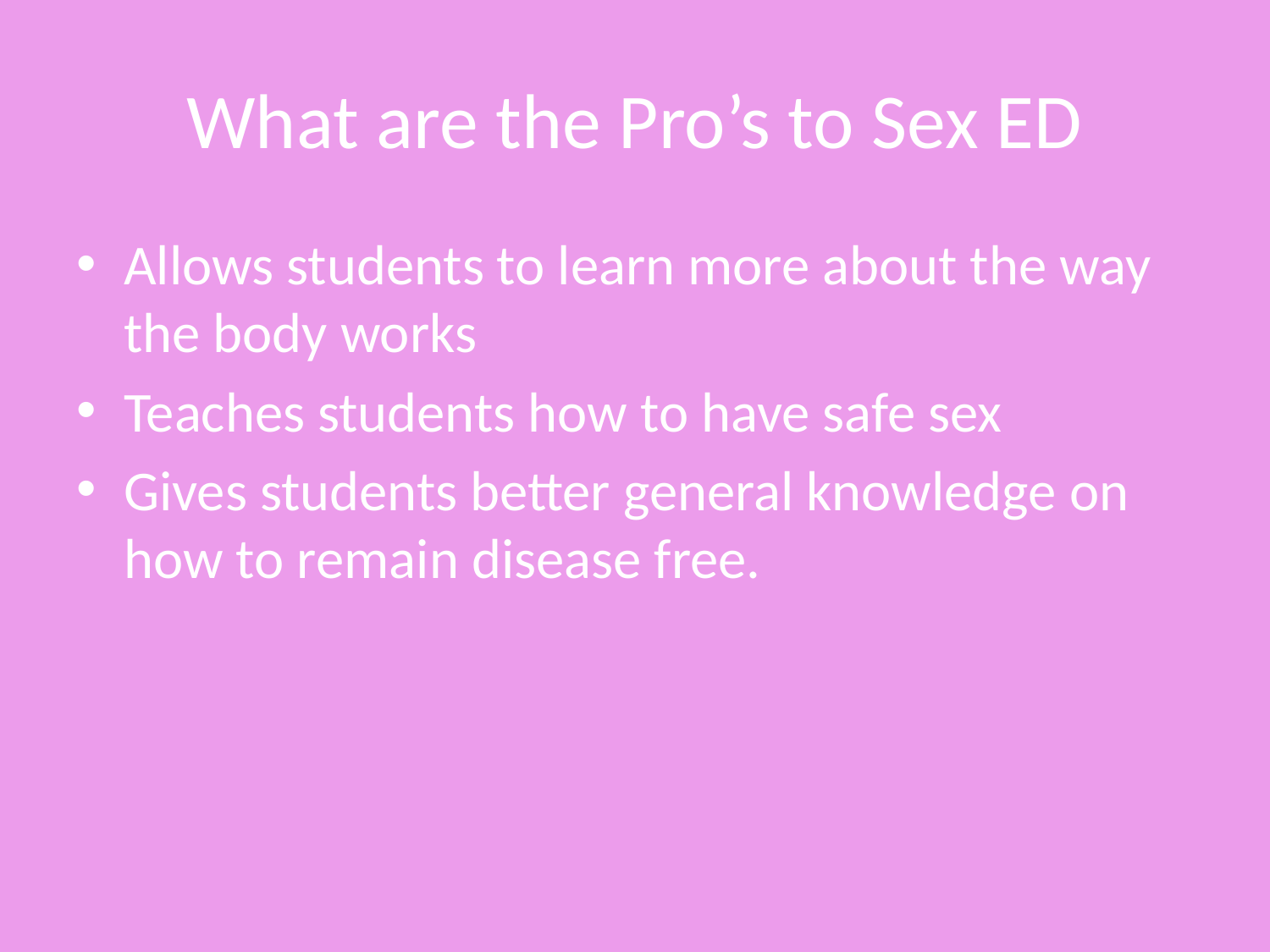

# What are the Pro’s to Sex ED
Allows students to learn more about the way the body works
Teaches students how to have safe sex
Gives students better general knowledge on how to remain disease free.